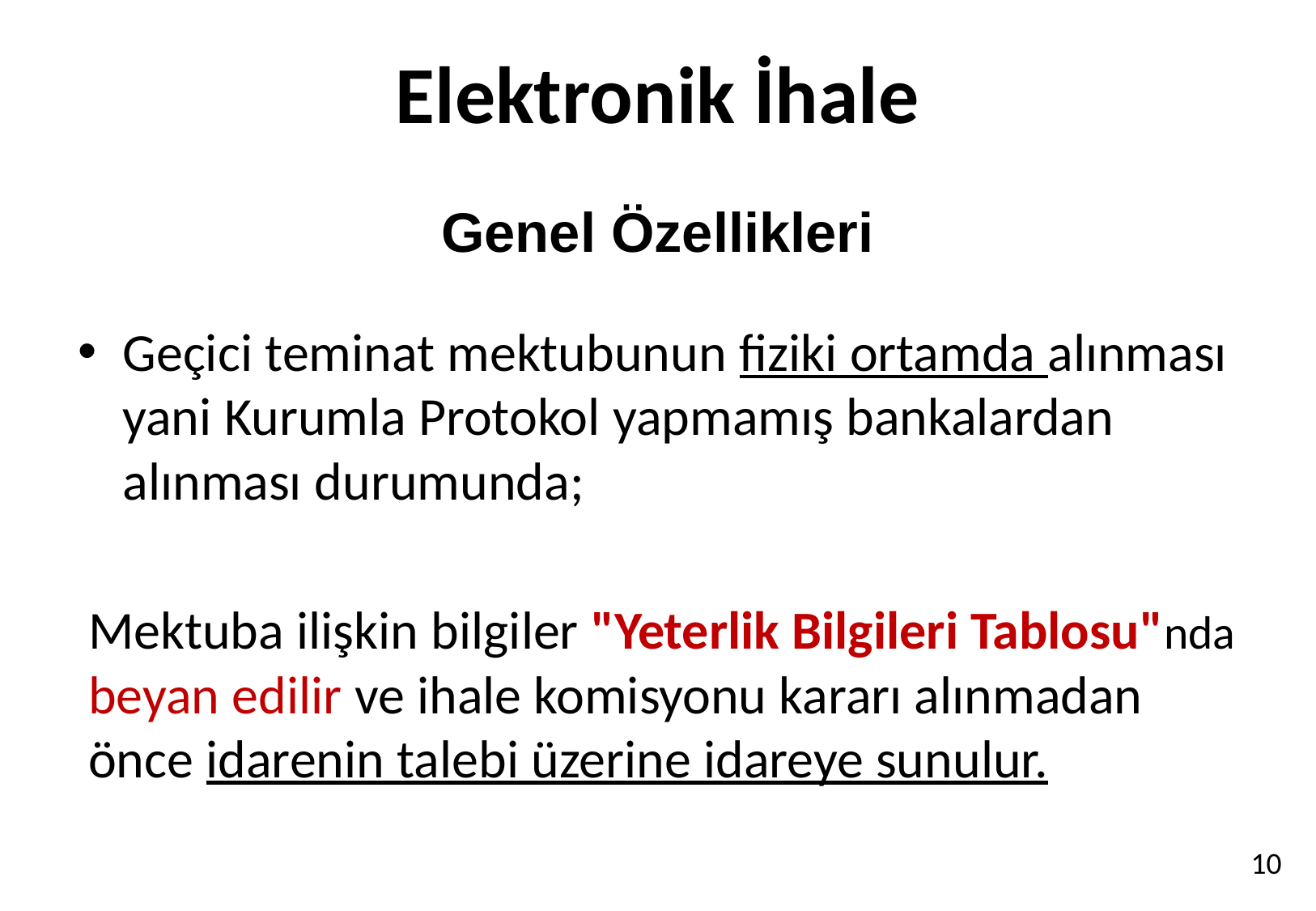

# Elektronik İhale . Genel Özellikleri
Geçici teminat mektubunun fiziki ortamda alınması yani Kurumla Protokol yapmamış bankalardan alınması durumunda;

Mektuba ilişkin bilgiler "Yeterlik Bilgileri Tablosu"nda beyan edilir ve ihale komisyonu kararı alınmadan önce idarenin talebi üzerine idareye sunulur.
10